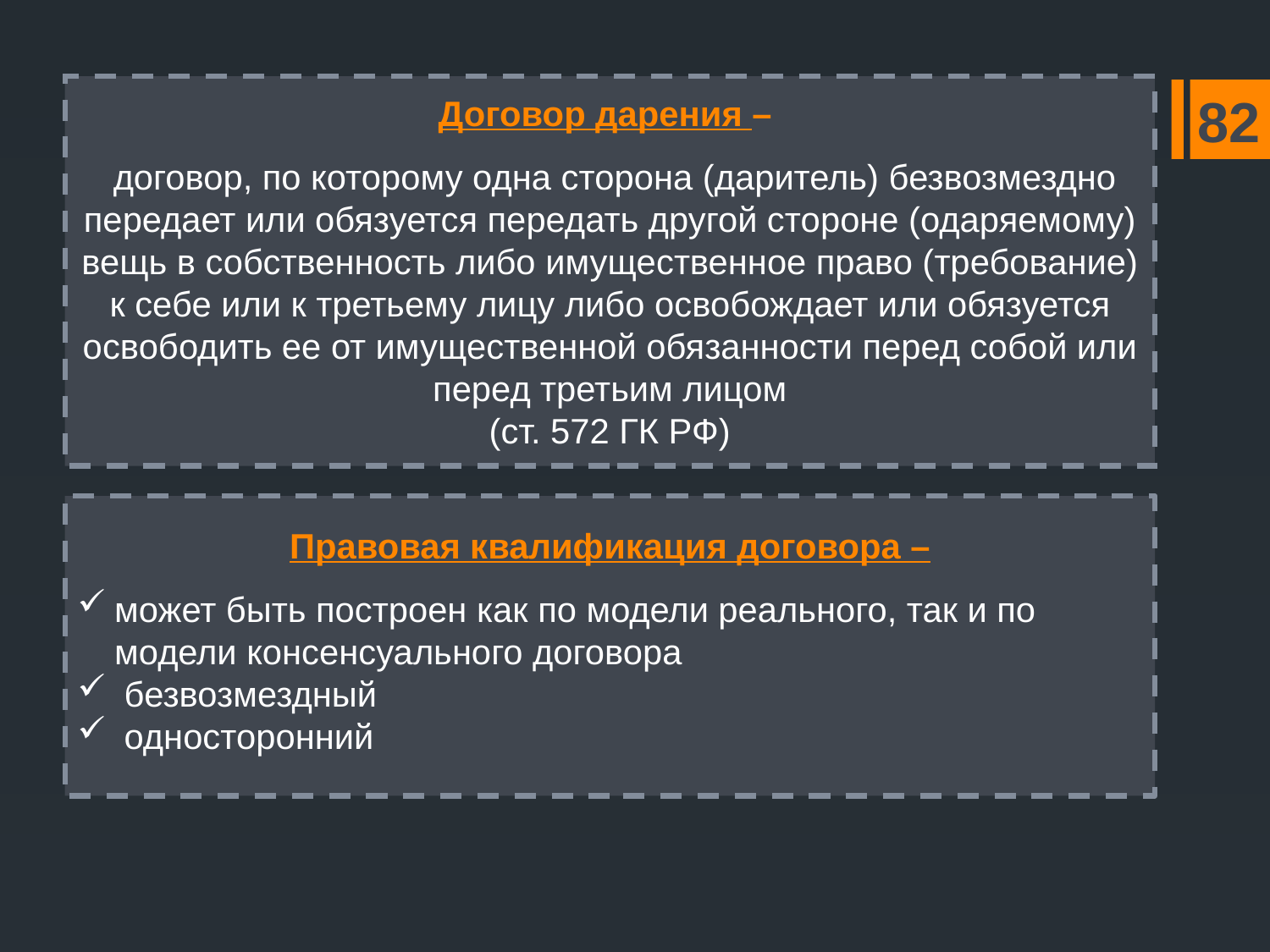

Договор дарения –

 договор, по которому одна сторона (даритель) безвозмездно передает или обязуется передать другой стороне (одаряемому) вещь в собственность либо имущественное право (требование) к себе или к третьему лицу либо освобождает или обязуется освободить ее от имущественной обязанности перед собой или перед третьим лицом
(ст. 572 ГК РФ)
82

Правовая квалификация договора –

может быть построен как по модели реального, так и по модели консенсуального договора
 безвозмездный
 односторонний